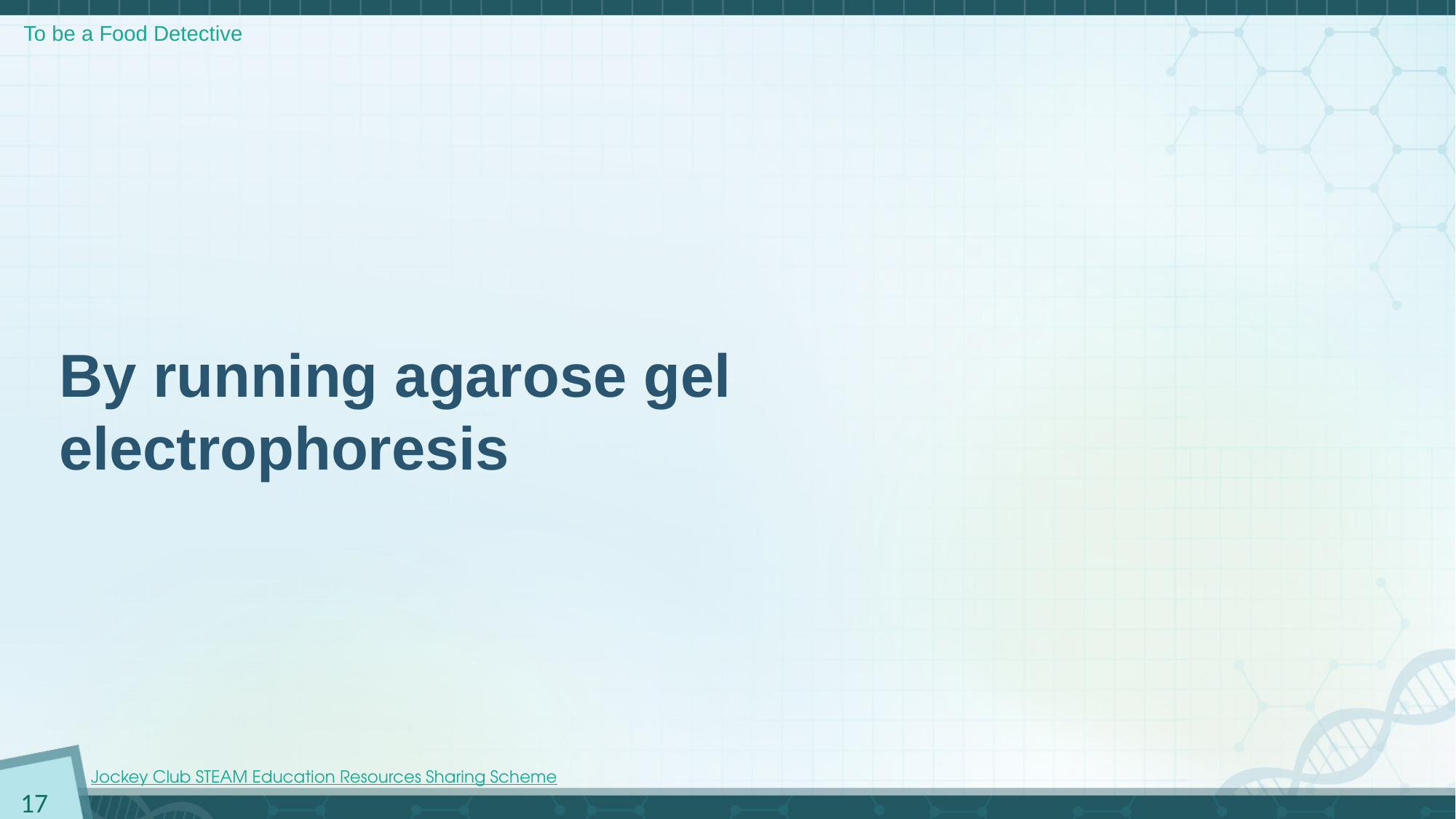

# By running agarose gel electrophoresis
17